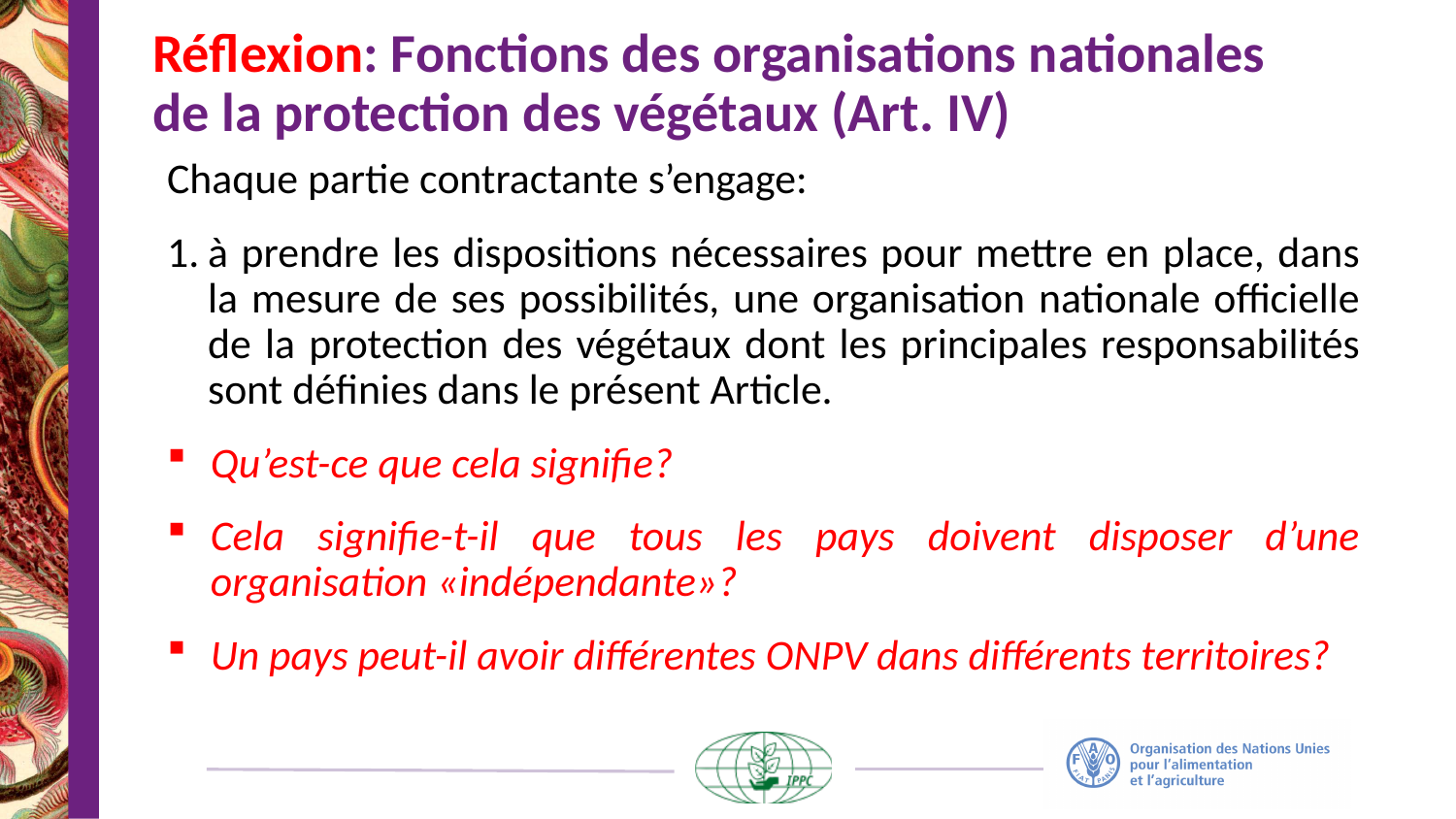

# Réflexion: Fonctions des organisations nationales de la protection des végétaux (Art. IV)
Chaque partie contractante s’engage:
à prendre les dispositions nécessaires pour mettre en place, dans la mesure de ses possibilités, une organisation nationale officielle de la protection des végétaux dont les principales responsabilités sont définies dans le présent Article.
Qu’est-ce que cela signifie?
Cela signifie-t-il que tous les pays doivent disposer d’une organisation «indépendante»?
Un pays peut-il avoir différentes ONPV dans différents territoires?